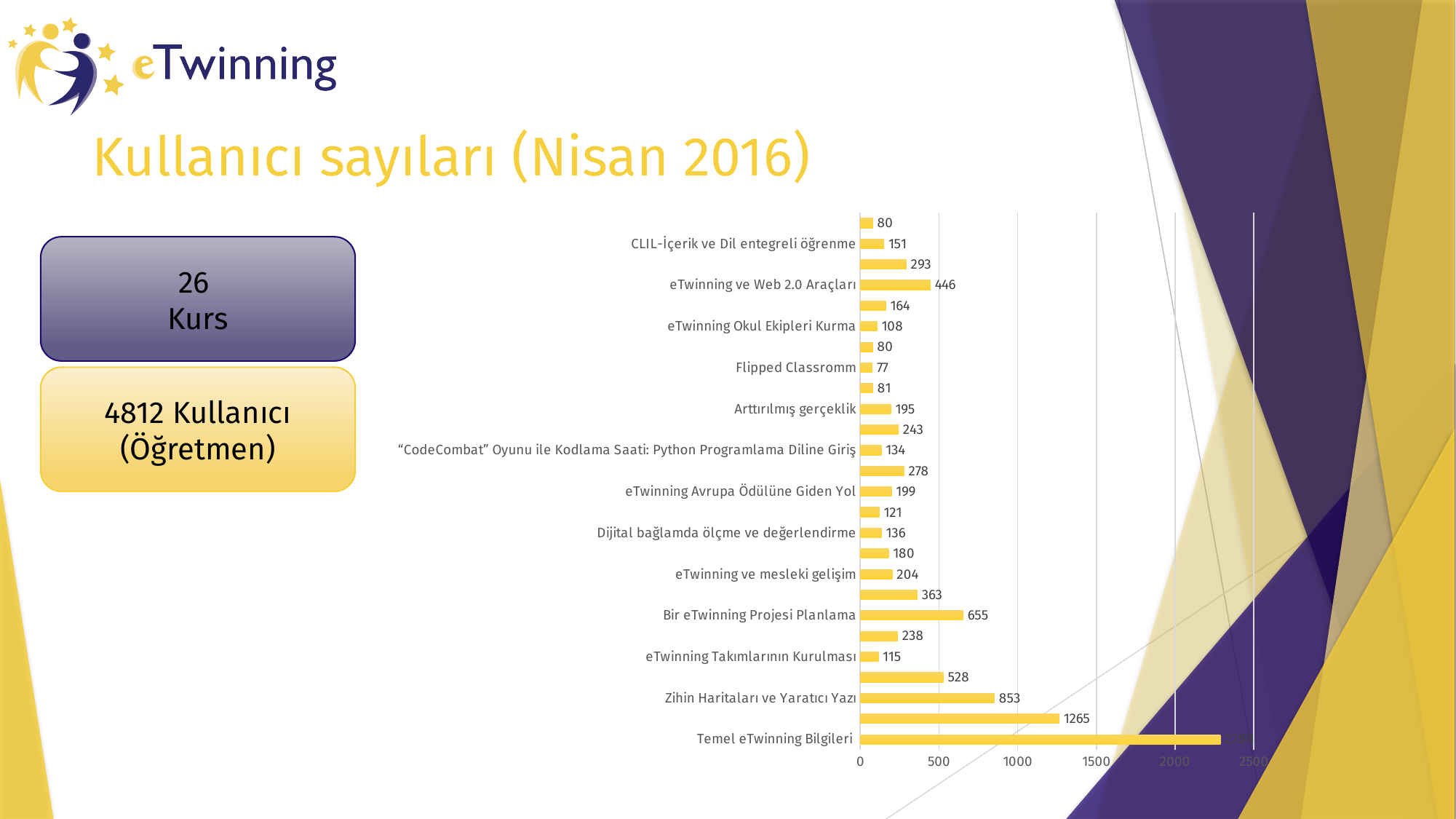

# Kullanıcı sayıları (Nisan 2016)

### Chart

| Category | Nisan sonu  |
|---|---|
| Temel eTwinning Bilgileri  | 2288.0 |
| eTwinning Desktop / Twinspace | 1265.0 |
| Zihin Haritaları ve Yaratıcı Yazı | 853.0 |
| code.org ile kodlamaya ilk adım | 528.0 |
| eTwinning Takımlarının Kurulması | 115.0 |
| İnternet Güvenliği ve eTwinning Etiği | 238.0 |
| Bir eTwinning Projesi Planlama | 655.0 |
| Scratch ile Kodlama Eğitimi | 363.0 |
| eTwinning ve mesleki gelişim | 204.0 |
| Proje tabanlı öğrenme | 180.0 |
| Dijital bağlamda ölçme ve değerlendirme | 136.0 |
| eTwinning Projelerinin Müfredat ile Entegrasyonu | 121.0 |
| eTwinning Avrupa Ödülüne Giden Yol | 199.0 |
| Web 2.0 Araçları ile Yaratıcı Yazma Çalışmaları | 278.0 |
|  “CodeCombat” Oyunu ile Kodlama Saati: Python Programlama Diline Giriş | 134.0 |
|  Eğitimde Mobil uygulamalar  | 243.0 |
| Arttırılmış gerçeklik | 195.0 |
| Project Documentation – How to present project activities and outcomes in Twinspace – Web 2.0 tools | 81.0 |
| Flipped Classromm | 77.0 |
| e-Twinning Projelerinde Özgür Yazılım / Açık Kaynak Kodlu Eğitim Araçlarının Kullanımı (Temel Seviye) | 80.0 |
| eTwinning Okul Ekipleri Kurma | 108.0 |
| Okullarda Dijital Oyunlar | 164.0 |
| eTwinning ve Web 2.0 Araçları | 446.0 |
| İşbirlikçi web araçları | 293.0 |
| CLIL-İçerik ve Dil entegreli öğrenme | 151.0 |
| Project Planninig | 80.0 |
26
Kurs
4812 Kullanıcı (Öğretmen)